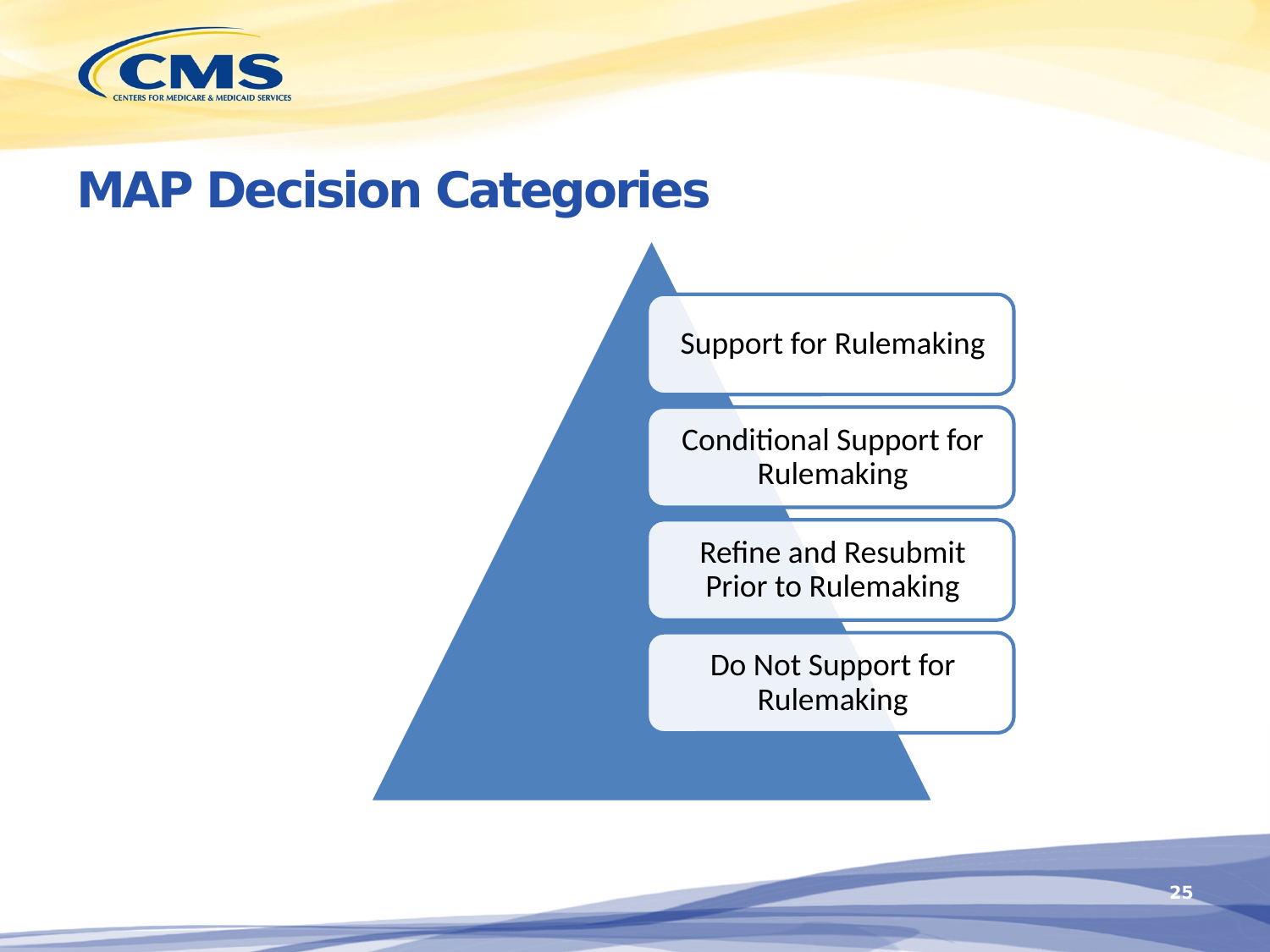

# MAP Decision Categories
Support for Rulemaking
Conditional Support for Rulemaking
Refine and Resubmit Prior to Rulemaking
Do Not Support for Rulemaking
25